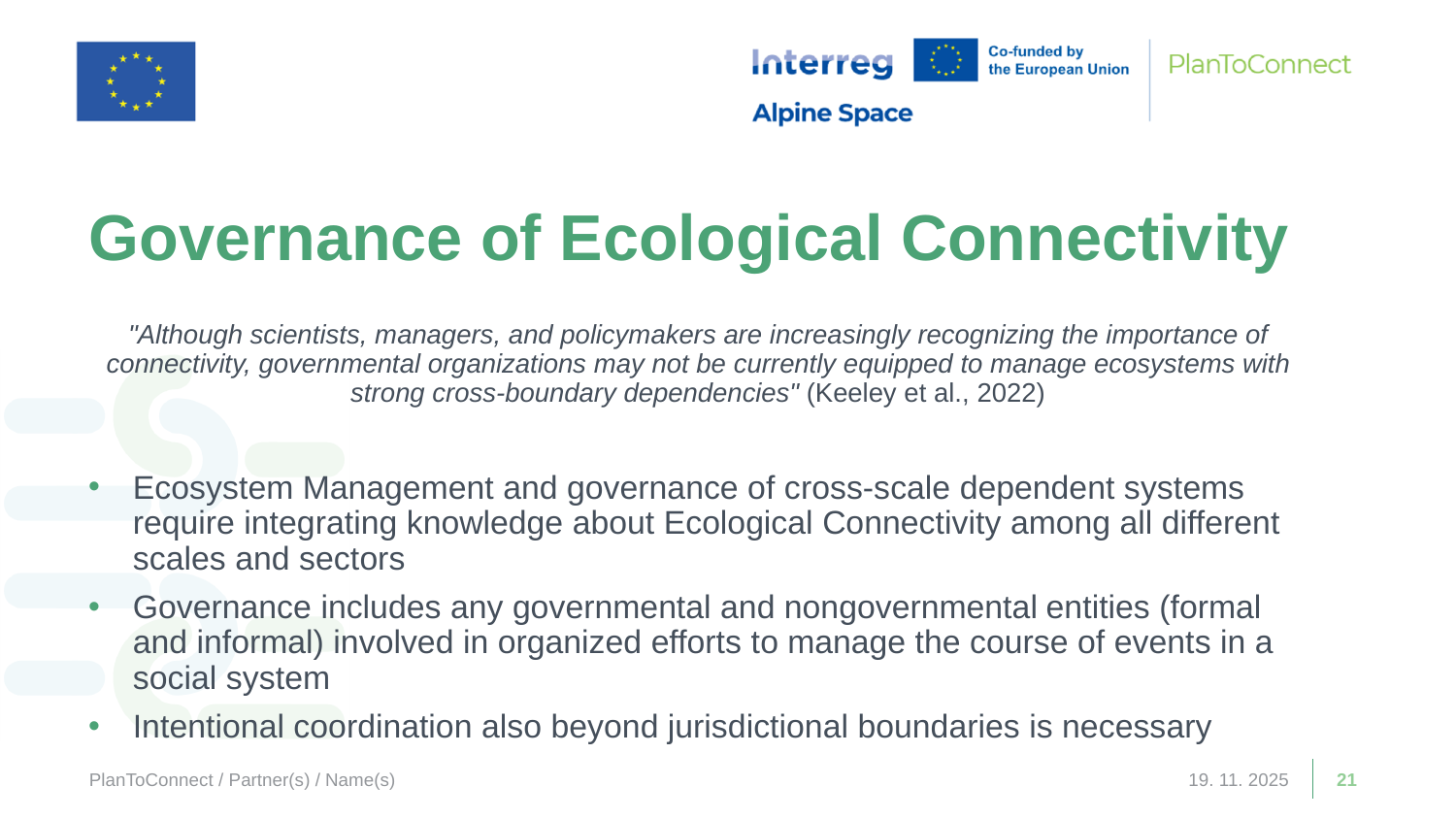

Governance of Ecological Connectivity
"Although scientists, managers, and policymakers are increasingly recognizing the importance of connectivity, governmental organizations may not be currently equipped to manage ecosystems with strong cross-boundary dependencies" (Keeley et al., 2022)
Ecosystem Management and governance of cross-scale dependent systems require integrating knowledge about Ecological Connectivity among all different scales and sectors
Governance includes any governmental and nongovernmental entities (formal and informal) involved in organized efforts to manage the course of events in a social system
Intentional coordination also beyond jurisdictional boundaries is necessary
PlanToConnect / Partner(s) / Name(s)
19. 11. 2025
21